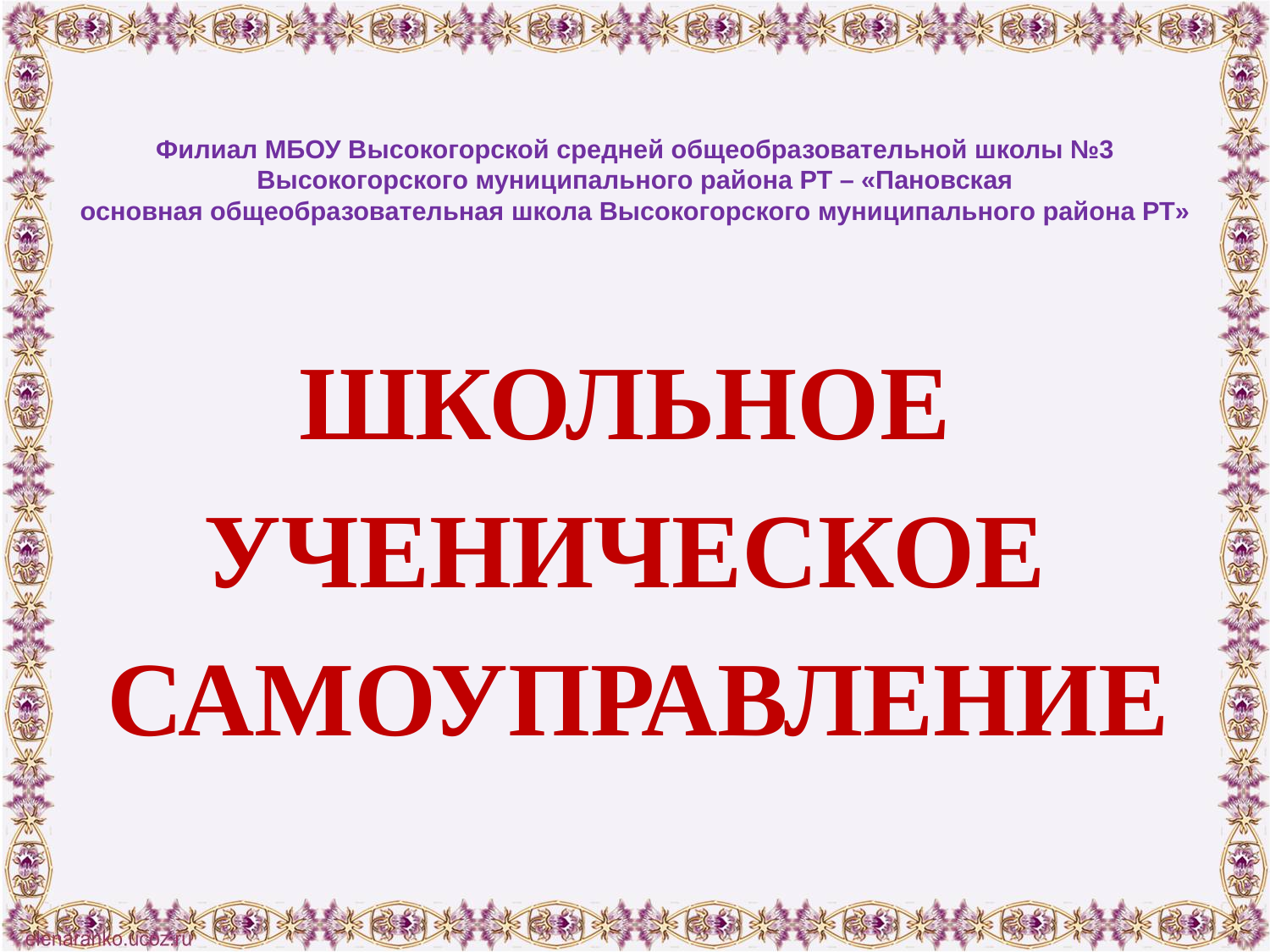

# Филиал МБОУ Высокогорской средней общеобразовательной школы №3 Высокогорского муниципального района РТ – «Пановская основная общеобразовательная школа Высокогорского муниципального района РТ»
ШКОЛЬНОЕ
УЧЕНИЧЕСКОЕ
САМОУПРАВЛЕНИЕ